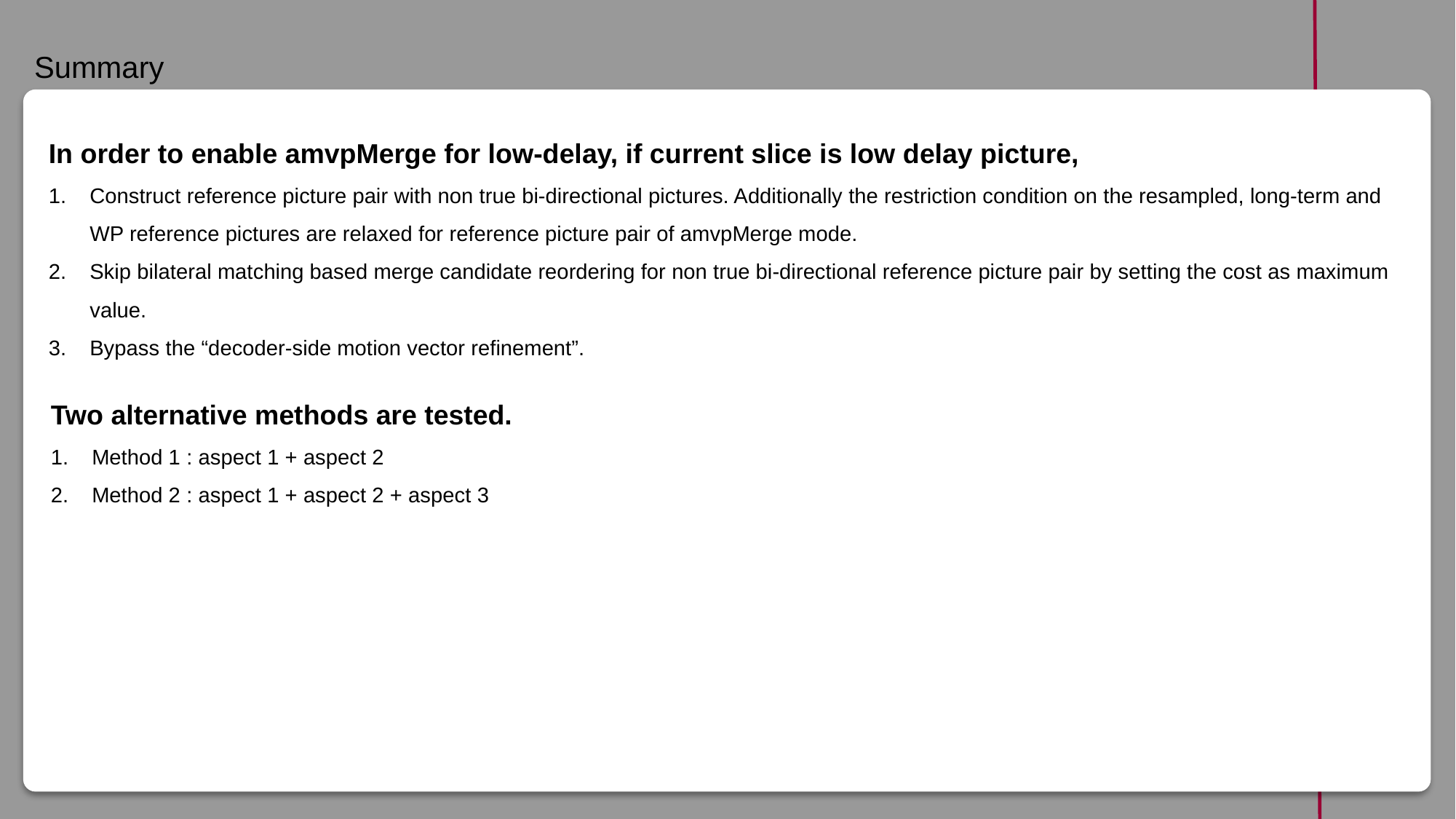

Summary

In order to enable amvpMerge for low-delay, if current slice is low delay picture,
Construct reference picture pair with non true bi-directional pictures. Additionally the restriction condition on the resampled, long-term and WP reference pictures are relaxed for reference picture pair of amvpMerge mode.
Skip bilateral matching based merge candidate reordering for non true bi-directional reference picture pair by setting the cost as maximum value.
Bypass the “decoder-side motion vector refinement”.
Two alternative methods are tested.
Method 1 : aspect 1 + aspect 2
Method 2 : aspect 1 + aspect 2 + aspect 3